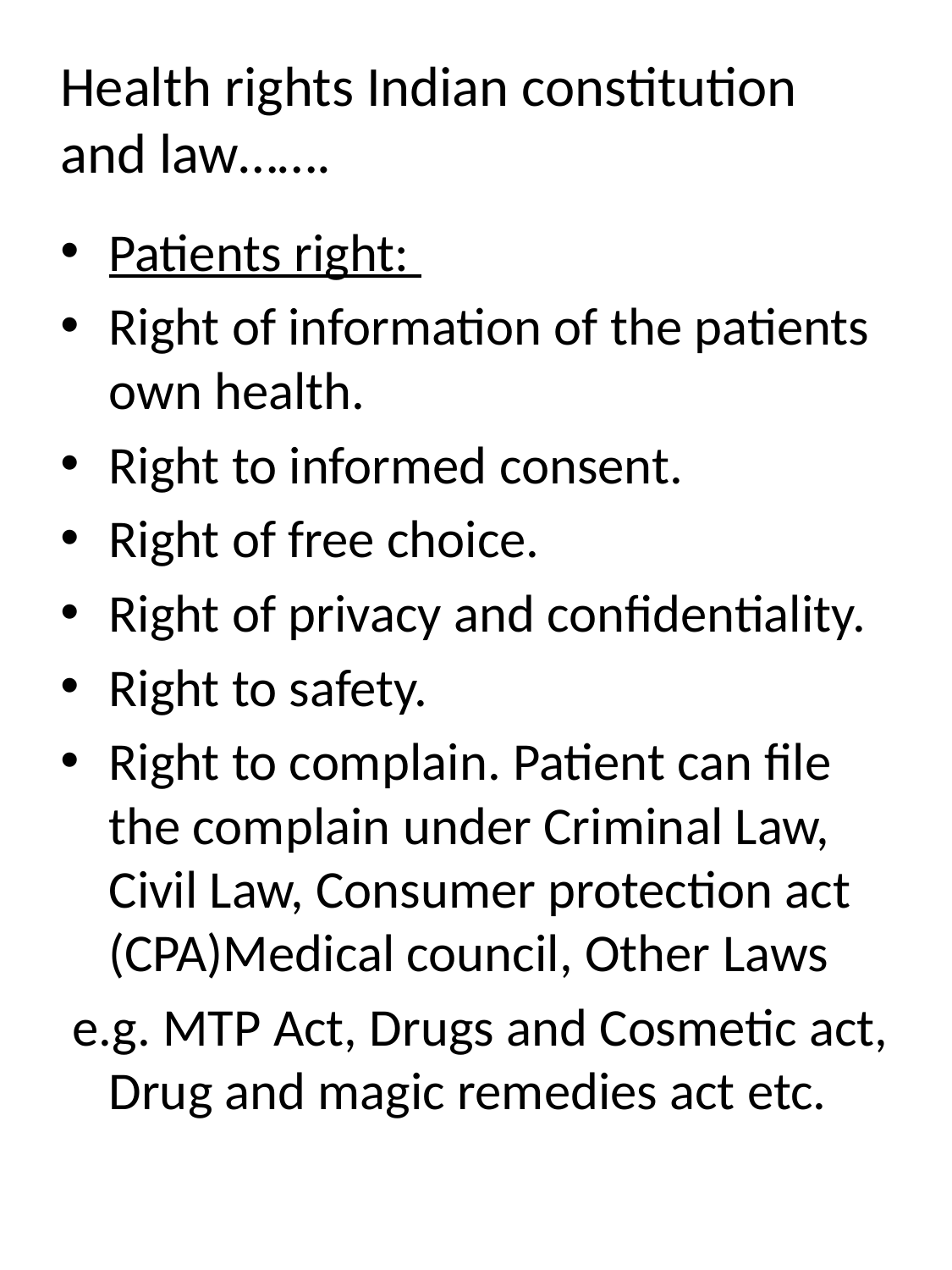

# Health rights Indian constitution and law…….
Patients right:
Right of information of the patients own health.
Right to informed consent.
Right of free choice.
Right of privacy and confidentiality.
Right to safety.
Right to complain. Patient can file the complain under Criminal Law, Civil Law, Consumer protection act (CPA)Medical council, Other Laws
 e.g. MTP Act, Drugs and Cosmetic act, Drug and magic remedies act etc.